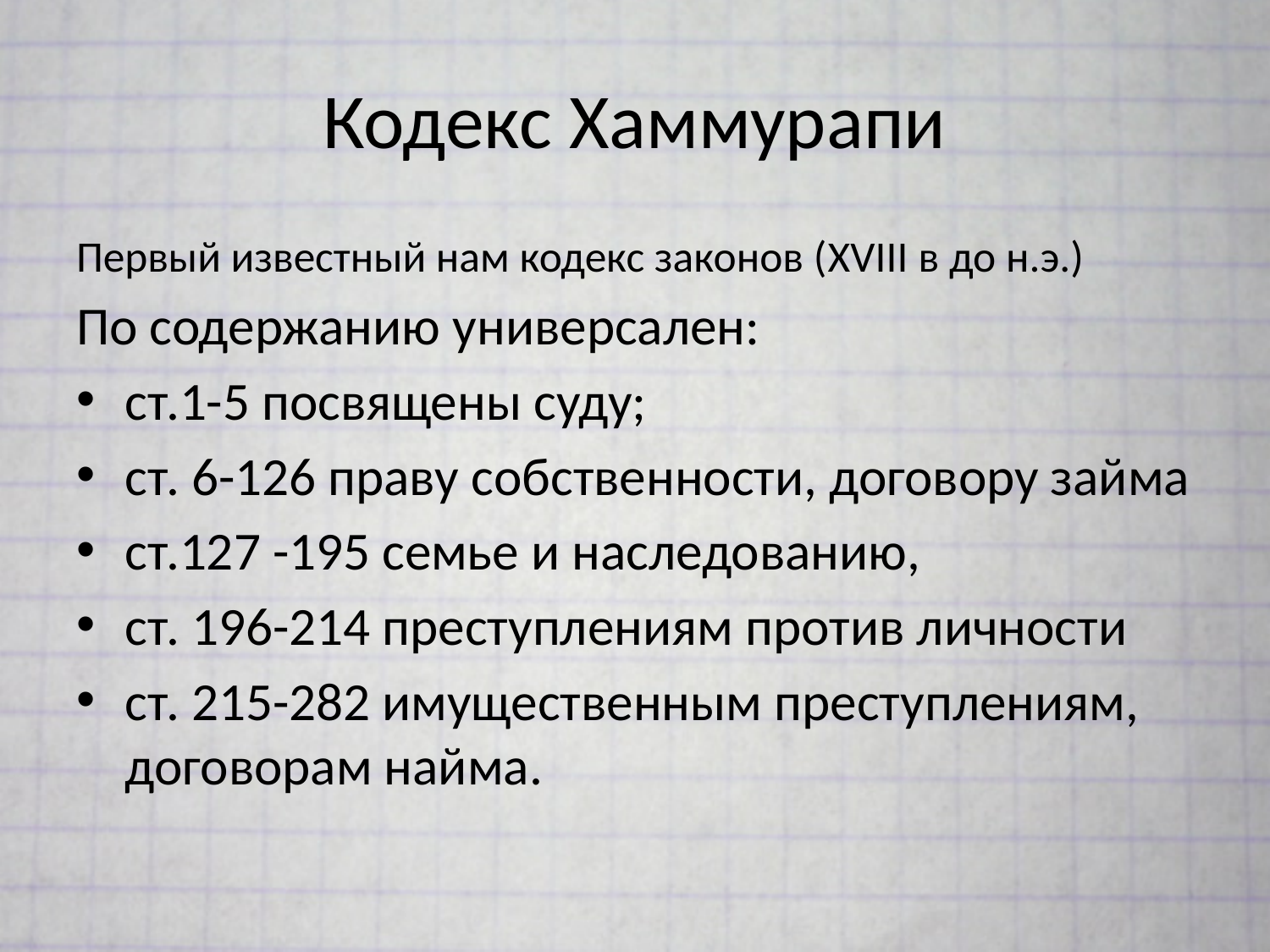

# Кодекс Хаммурапи
Первый известный нам кодекс законов (XVIII в до н.э.)
По содержанию универсален:
ст.1-5 посвящены суду;
ст. 6-126 праву собственности, договору займа
ст.127 -195 семье и наследованию,
ст. 196-214 преступлениям против личности
ст. 215-282 имущественным преступлениям, договорам найма.